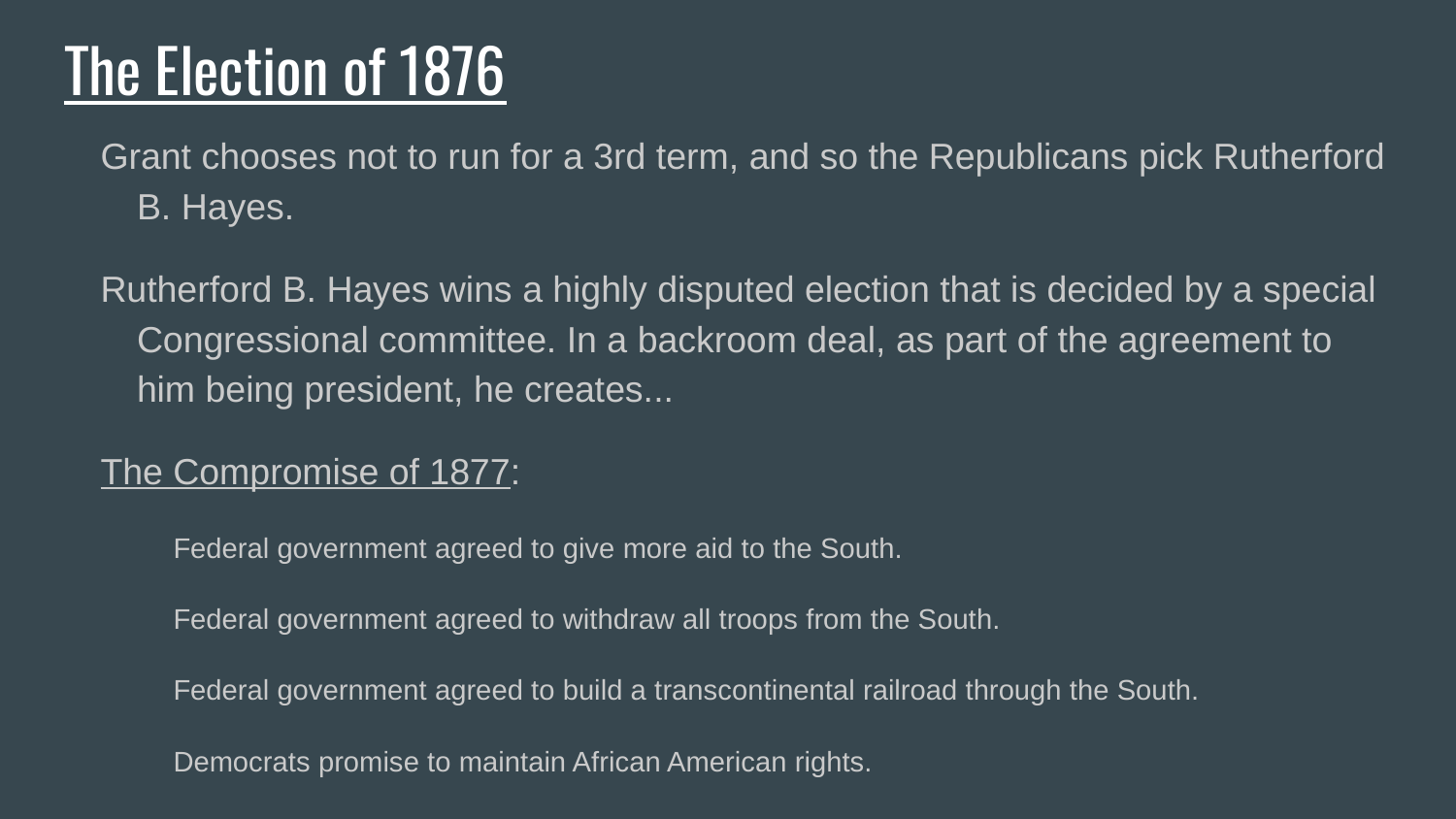

# The Election of 1876
Grant chooses not to run for a 3rd term, and so the Republicans pick Rutherford B. Hayes.
Rutherford B. Hayes wins a highly disputed election that is decided by a special Congressional committee. In a backroom deal, as part of the agreement to him being president, he creates...
The Compromise of 1877:
Federal government agreed to give more aid to the South.
Federal government agreed to withdraw all troops from the South.
Federal government agreed to build a transcontinental railroad through the South.
Democrats promise to maintain African American rights.
In his inaugural address Hayes declares that the South needs ‘wise, honest, peaceful, self-governance’.
Result: Hayes ends Reconstruction, and ends the goal of reshaping Southern society, and ends most of the help given to African Americans.